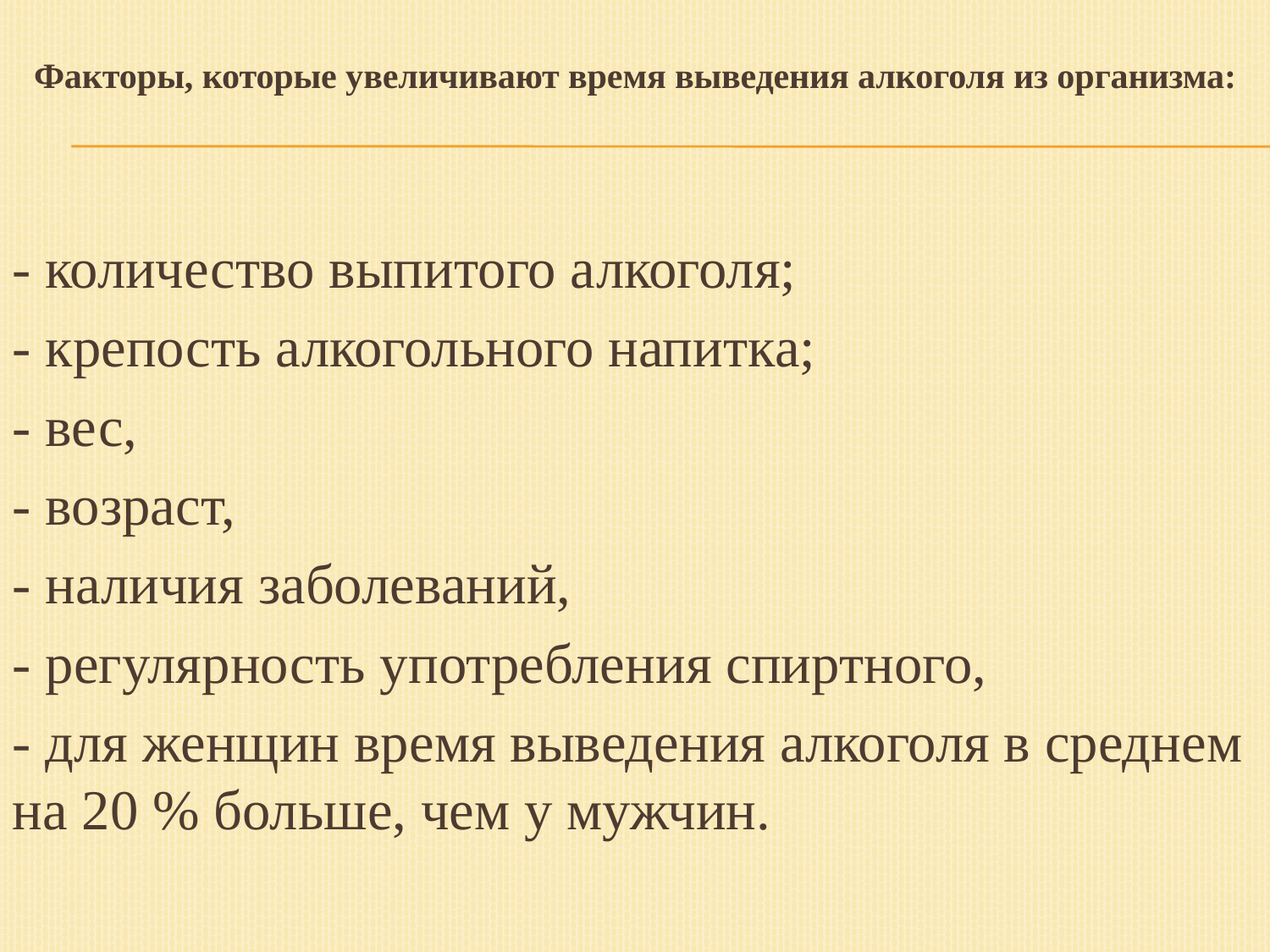

# Факторы, которые увеличивают время выведения алкоголя из организма:

- количество выпитого алкоголя;
- крепость алкогольного напитка;
- вес,
- возраст,
- наличия заболеваний,
- регулярность употребления спиртного,
- для женщин время выведения алкоголя в среднем на 20 % больше, чем у мужчин.